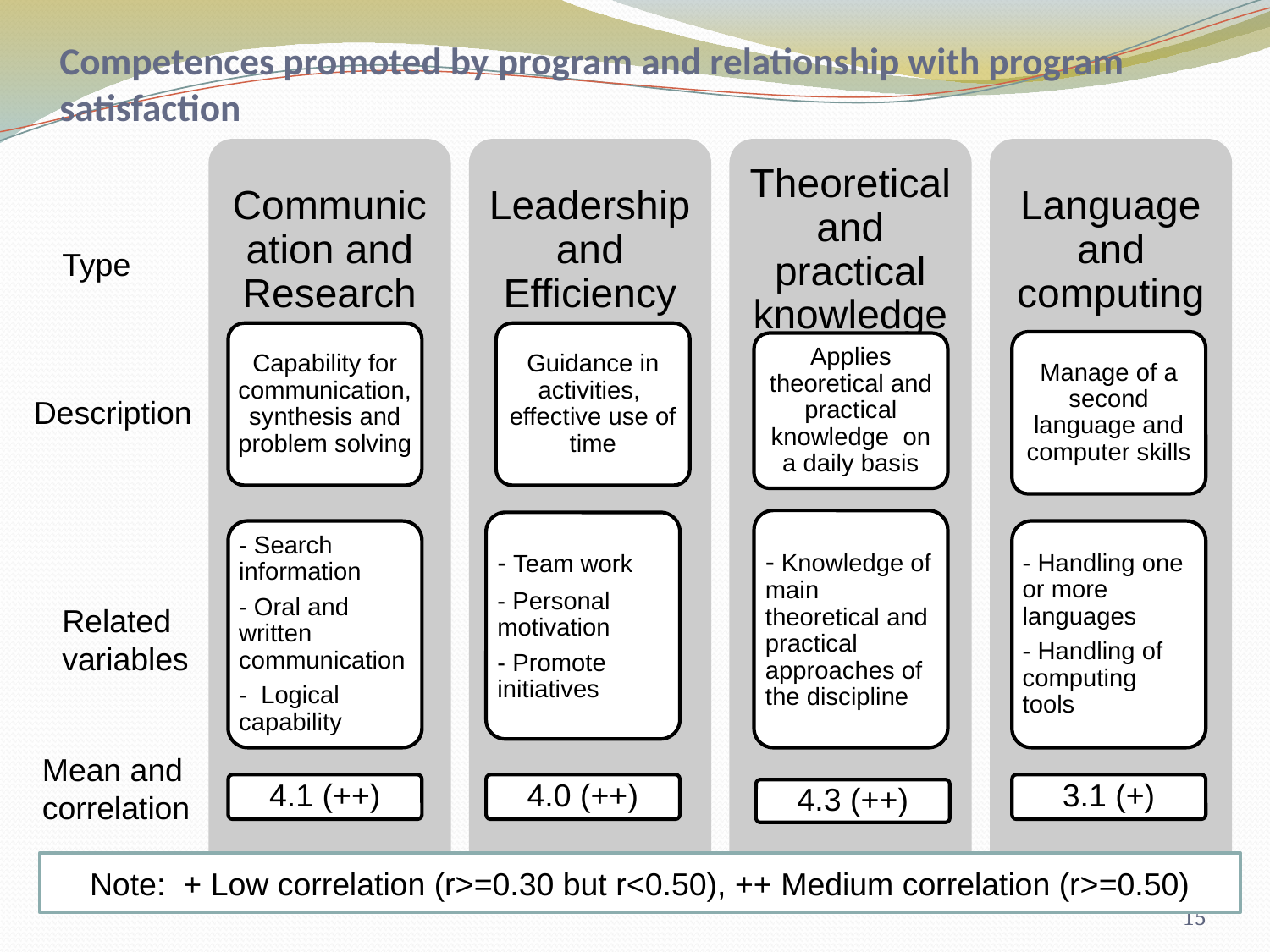

# Competences promoted by program and relationship with program satisfaction
Communication and Research
Capability for communication, synthesis and problem solving
- Search information
- Oral and written communication
-  Logical capability
4.1 (++)
Leadership and Efficiency
Guidance in activities,  effective use of time
- Team work
- Personal motivation
- Promote initiatives
4.0 (++)
Theoretical and practical knowledge
Applies theoretical and practical knowledge  on a daily basis
- Knowledge of main theoretical and practical approaches of the discipline
4.3 (++)
Language and computing
Manage of a second language and computer skills
- Handling one or more languages
- Handling of computing tools
3.1 (+)
Type
Description
Related variables
Mean and correlation
Note:  + Low correlation (r>=0.30 but r<0.50), ++ Medium correlation (r>=0.50)
15